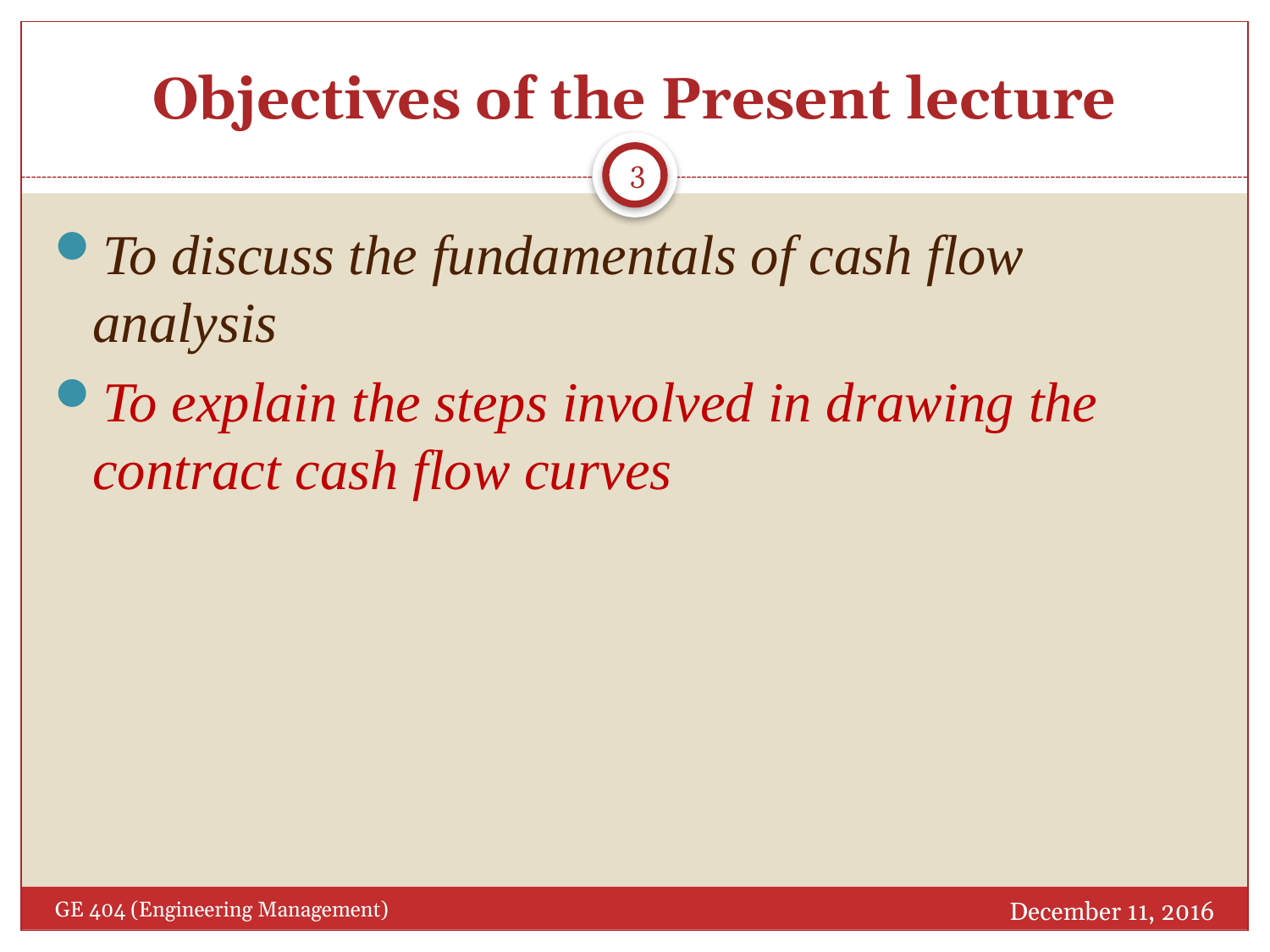

# Objectives of the Present lecture
3
To discuss the fundamentals of cash flow analysis
To explain the steps involved in drawing the contract cash flow curves
December 11, 2016
GE 404 (Engineering Management)